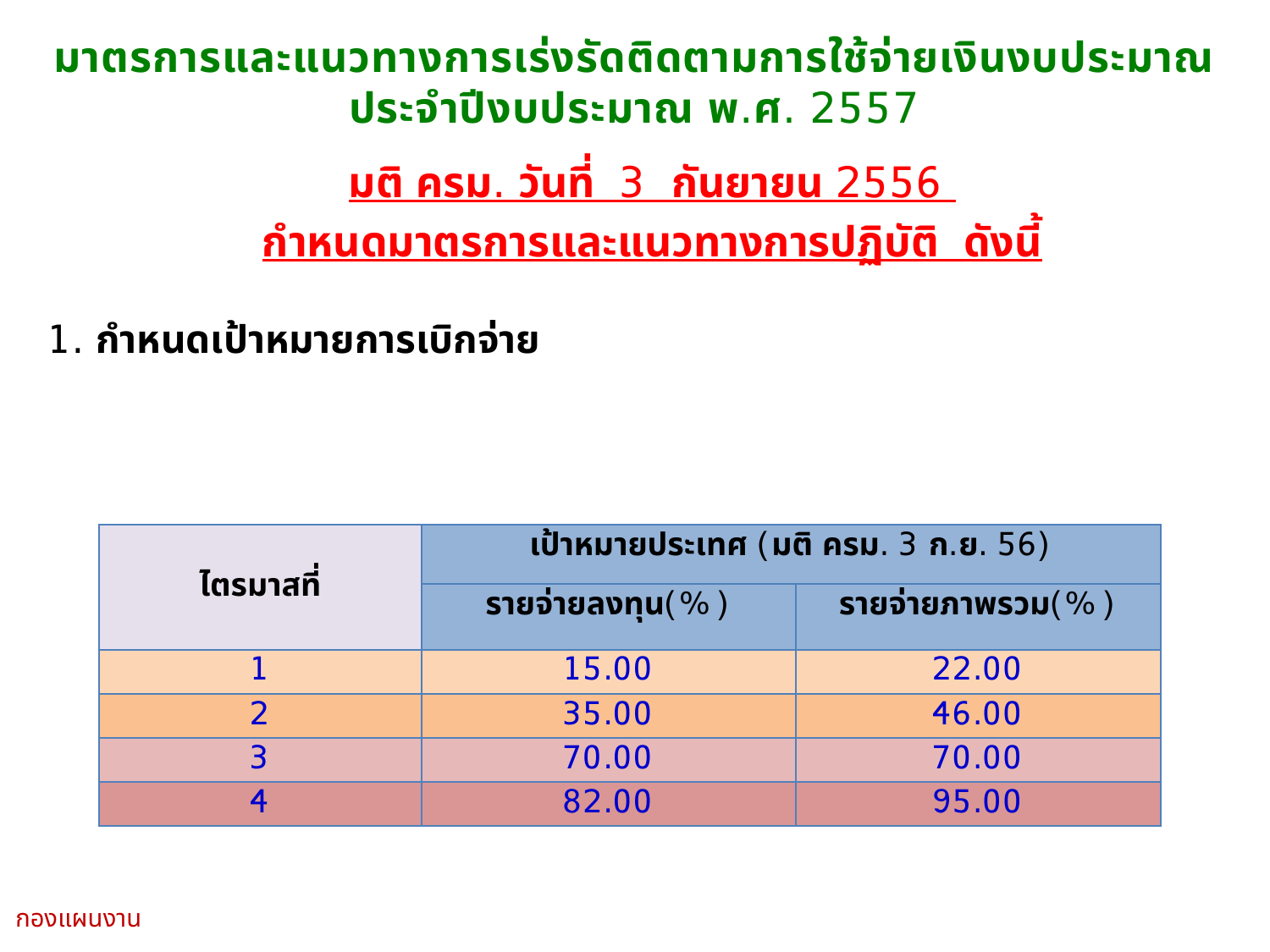

มาตรการและแนวทางการเร่งรัดติดตามการใช้จ่ายเงินงบประมาณ ประจำปีงบประมาณ พ.ศ. 2557
มติ ครม. วันที่  3  กันยายน 2556
กำหนดมาตรการและแนวทางการปฏิบัติ  ดังนี้

1. กำหนดเป้าหมายการเบิกจ่าย

| ไตรมาสที่ | เป้าหมายประเทศ (มติ ครม. 3 ก.ย. 56) |  |
| --- | --- | --- |
|  | รายจ่ายลงทุน(%) | รายจ่ายภาพรวม(%) |
| 1 | 15.00 | 22.00 |
| 2 | 35.00 | 46.00 |
| 3 | 70.00 | 70.00 |
| 4 | 82.00 | 95.00 |
กองแผนงาน